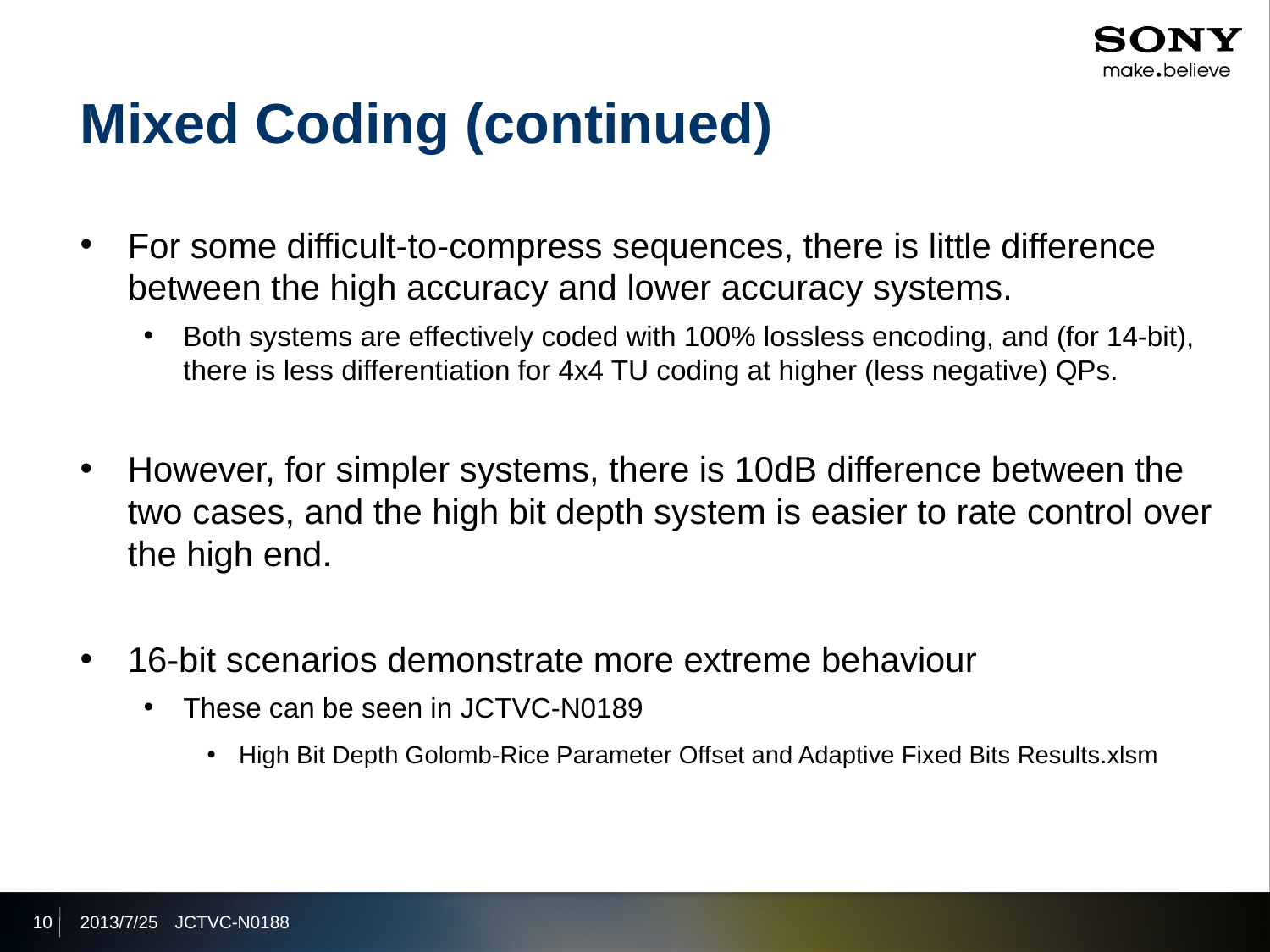

# Mixed Coding (continued)

For some difficult-to-compress sequences, there is little difference between the high accuracy and lower accuracy systems.
Both systems are effectively coded with 100% lossless encoding, and (for 14-bit), there is less differentiation for 4x4 TU coding at higher (less negative) QPs.

However, for simpler systems, there is 10dB difference between the two cases, and the high bit depth system is easier to rate control over the high end.

16-bit scenarios demonstrate more extreme behaviour
These can be seen in JCTVC-N0189
High Bit Depth Golomb-Rice Parameter Offset and Adaptive Fixed Bits Results.xlsm

10
2013/7/25
JCTVC-N0188